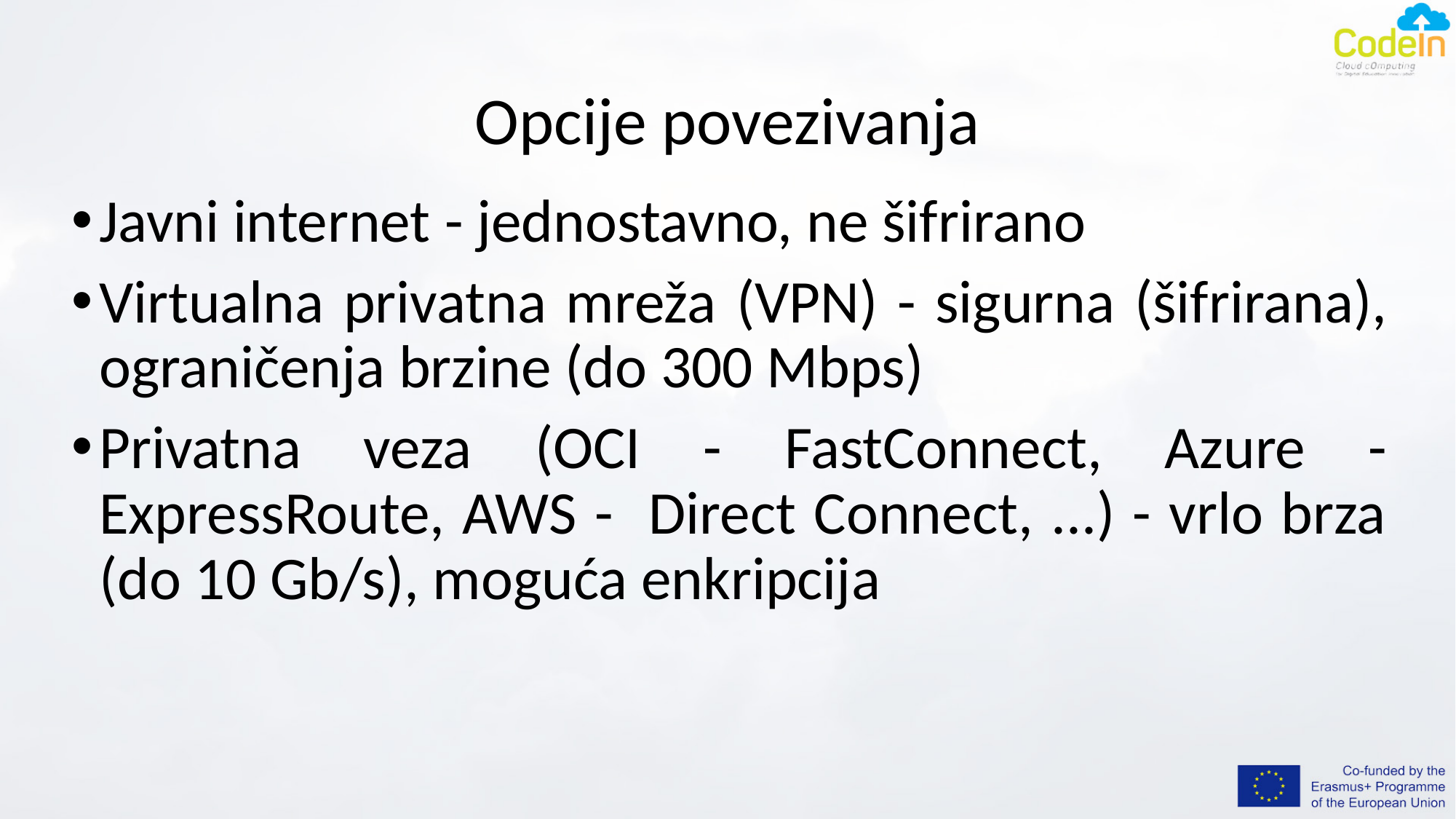

# Opcije povezivanja
Javni internet - jednostavno, ne šifrirano
Virtualna privatna mreža (VPN) - sigurna (šifrirana), ograničenja brzine (do 300 Mbps)
Privatna veza (OCI - FastConnect, Azure - ExpressRoute, AWS -  Direct Connect, ...) - vrlo brza (do 10 Gb/s), moguća enkripcija